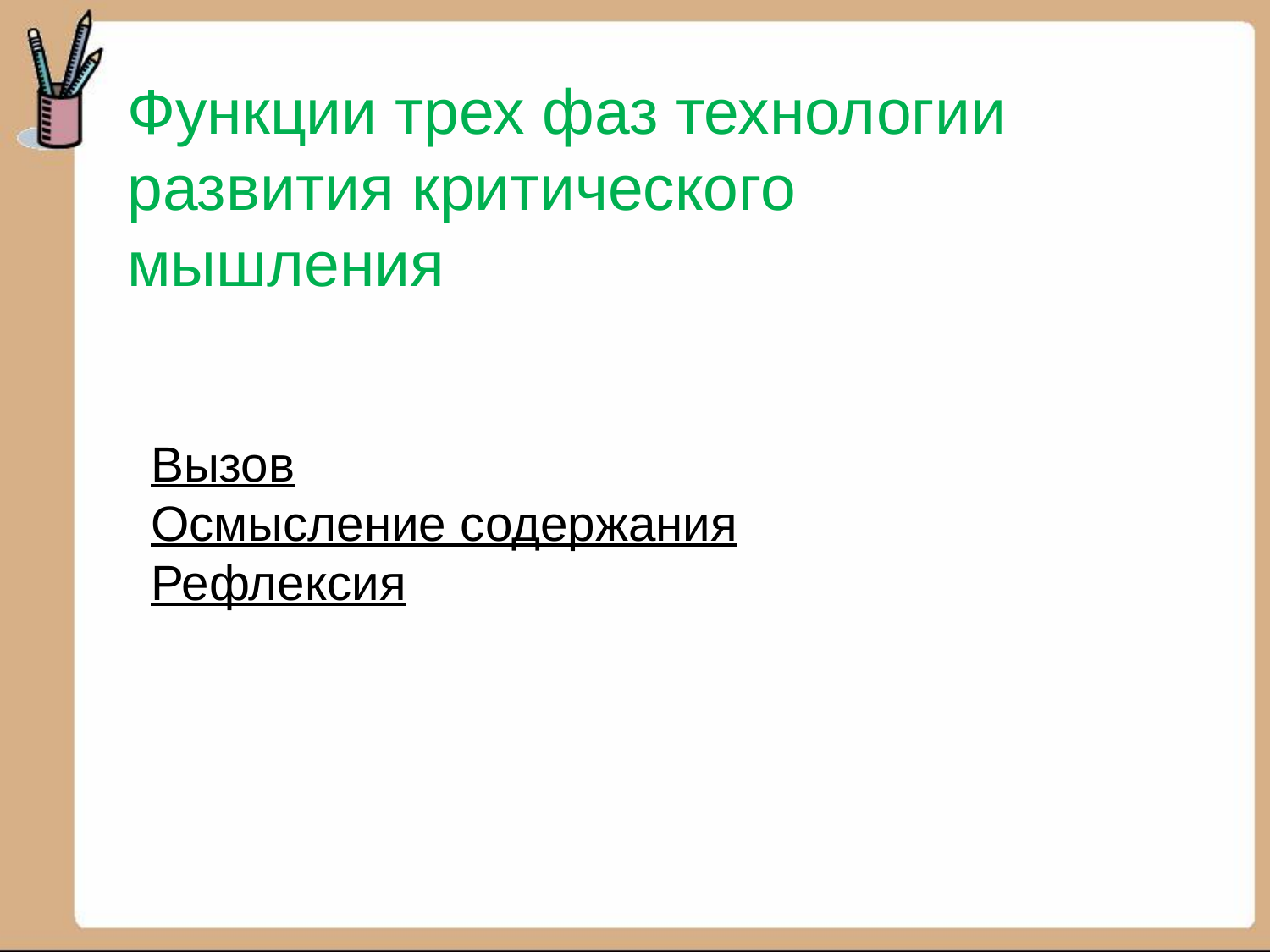

Функции трех фаз технологии развития критического мышления

Вызов
Осмысление содержания
Рефлексия